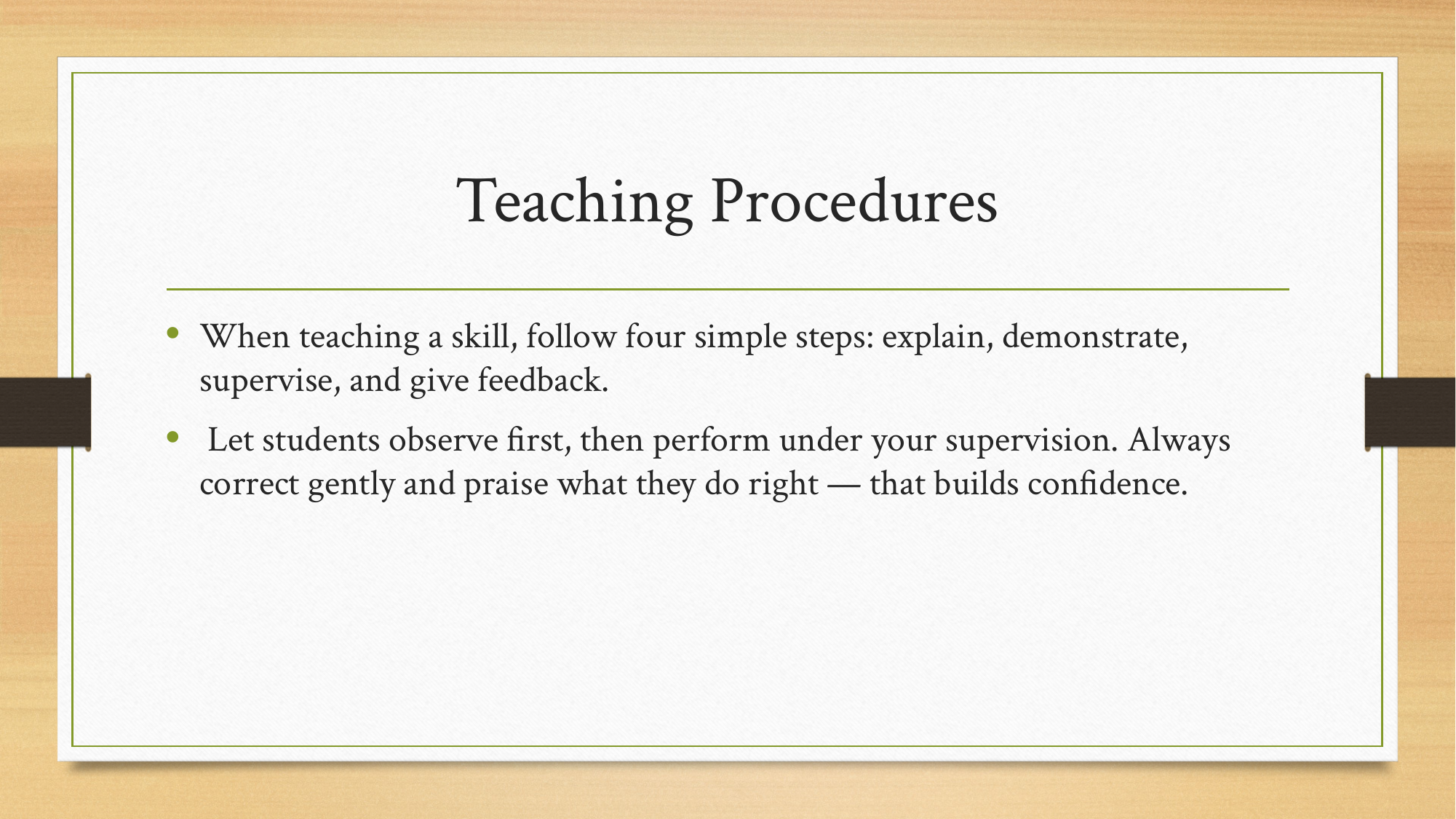

# Teaching Procedures
When teaching a skill, follow four simple steps: explain, demonstrate, supervise, and give feedback.
 Let students observe first, then perform under your supervision. Always correct gently and praise what they do right — that builds confidence.